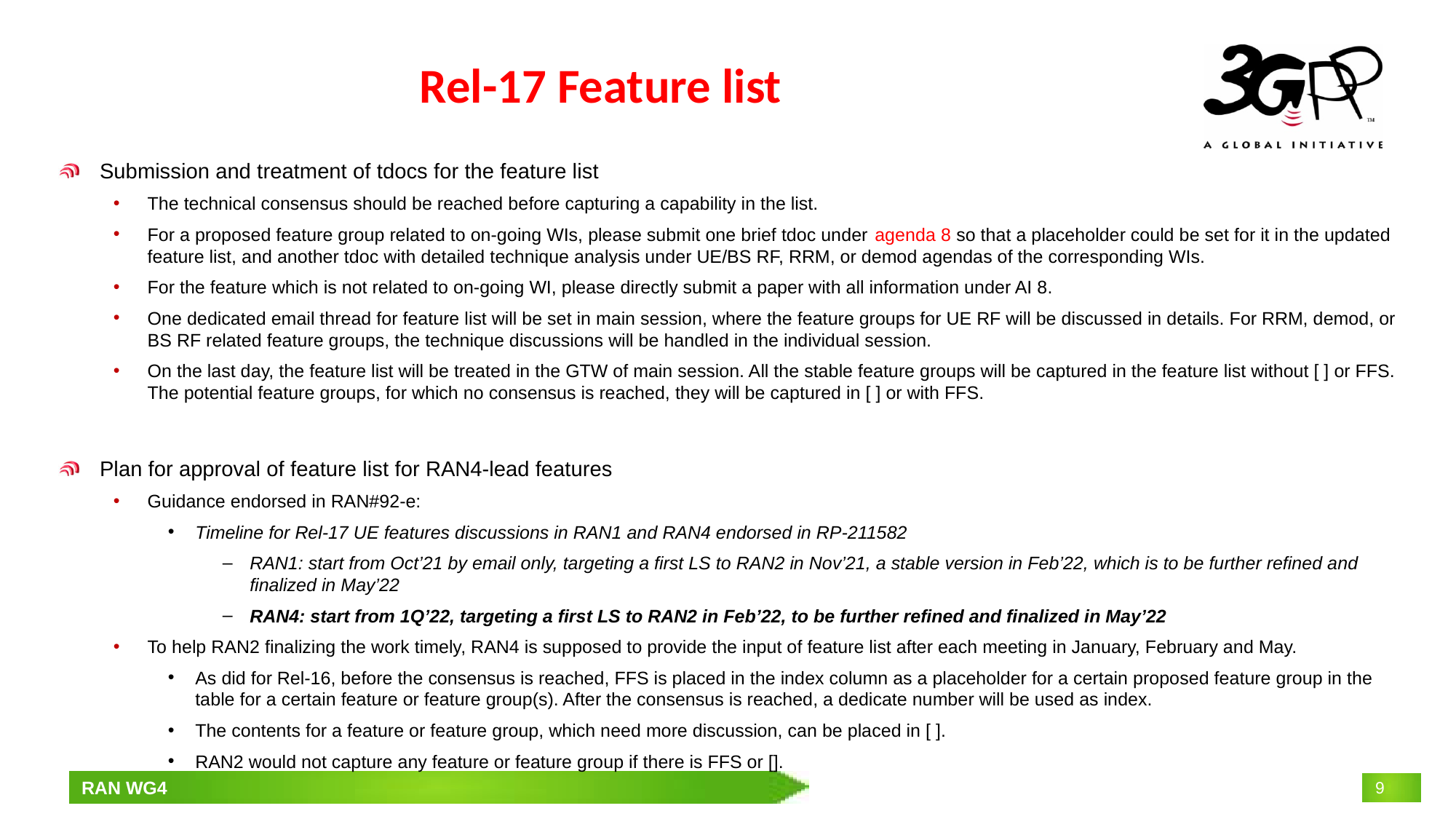

# Rel-17 Feature list
Submission and treatment of tdocs for the feature list
The technical consensus should be reached before capturing a capability in the list.
For a proposed feature group related to on-going WIs, please submit one brief tdoc under agenda 8 so that a placeholder could be set for it in the updated feature list, and another tdoc with detailed technique analysis under UE/BS RF, RRM, or demod agendas of the corresponding WIs.
For the feature which is not related to on-going WI, please directly submit a paper with all information under AI 8.
One dedicated email thread for feature list will be set in main session, where the feature groups for UE RF will be discussed in details. For RRM, demod, or BS RF related feature groups, the technique discussions will be handled in the individual session.
On the last day, the feature list will be treated in the GTW of main session. All the stable feature groups will be captured in the feature list without [ ] or FFS. The potential feature groups, for which no consensus is reached, they will be captured in [ ] or with FFS.

Plan for approval of feature list for RAN4-lead features
Guidance endorsed in RAN#92-e:
Timeline for Rel-17 UE features discussions in RAN1 and RAN4 endorsed in RP-211582
RAN1: start from Oct’21 by email only, targeting a first LS to RAN2 in Nov’21, a stable version in Feb’22, which is to be further refined and finalized in May’22
RAN4: start from 1Q’22, targeting a first LS to RAN2 in Feb’22, to be further refined and finalized in May’22
To help RAN2 finalizing the work timely, RAN4 is supposed to provide the input of feature list after each meeting in January, February and May.
As did for Rel-16, before the consensus is reached, FFS is placed in the index column as a placeholder for a certain proposed feature group in the table for a certain feature or feature group(s). After the consensus is reached, a dedicate number will be used as index.
The contents for a feature or feature group, which need more discussion, can be placed in [ ].
RAN2 would not capture any feature or feature group if there is FFS or [].